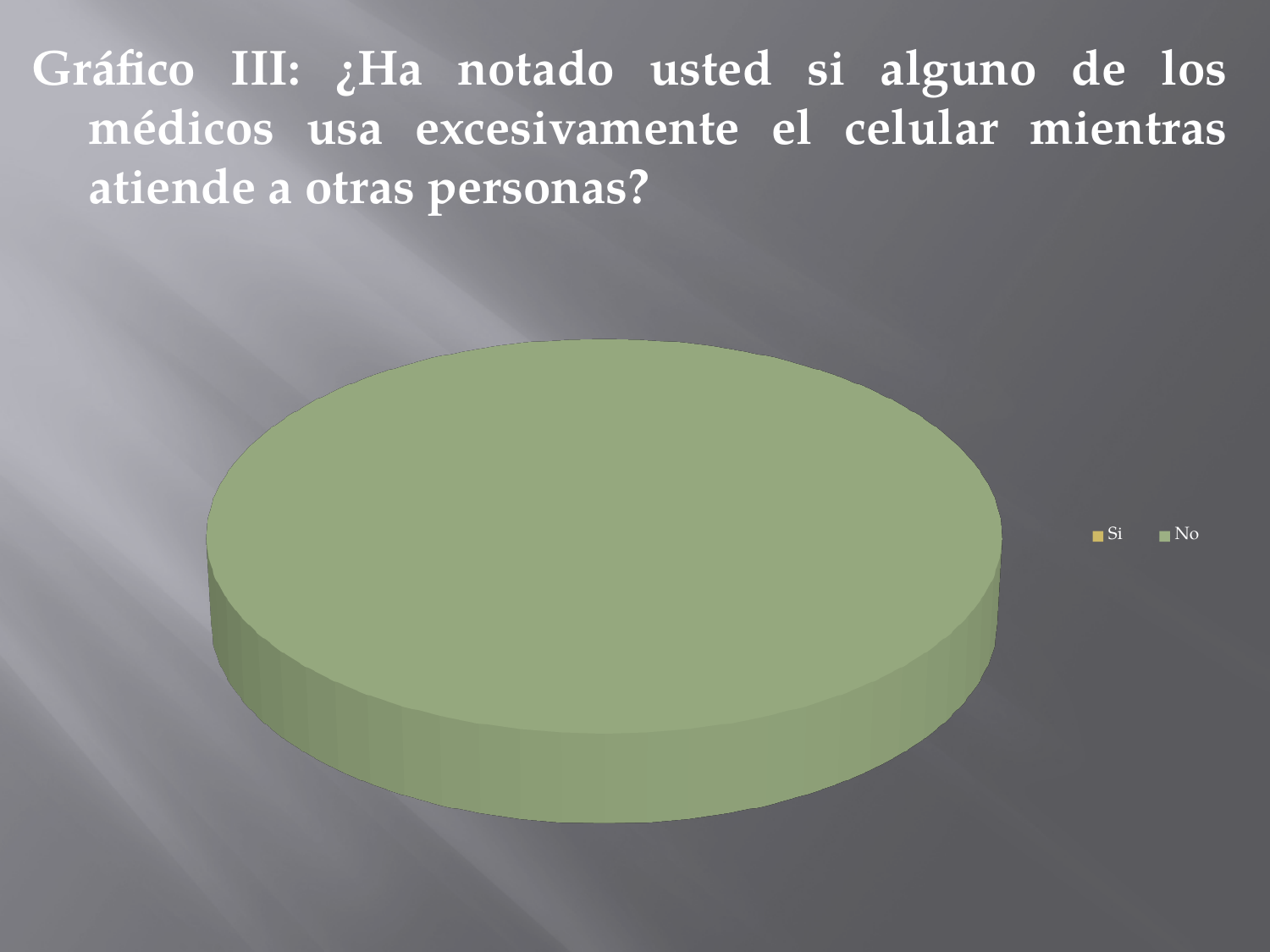

Gráfico III: ¿Ha notado usted si alguno de los médicos usa excesivamente el celular mientras atiende a otras personas?

[unsupported chart]